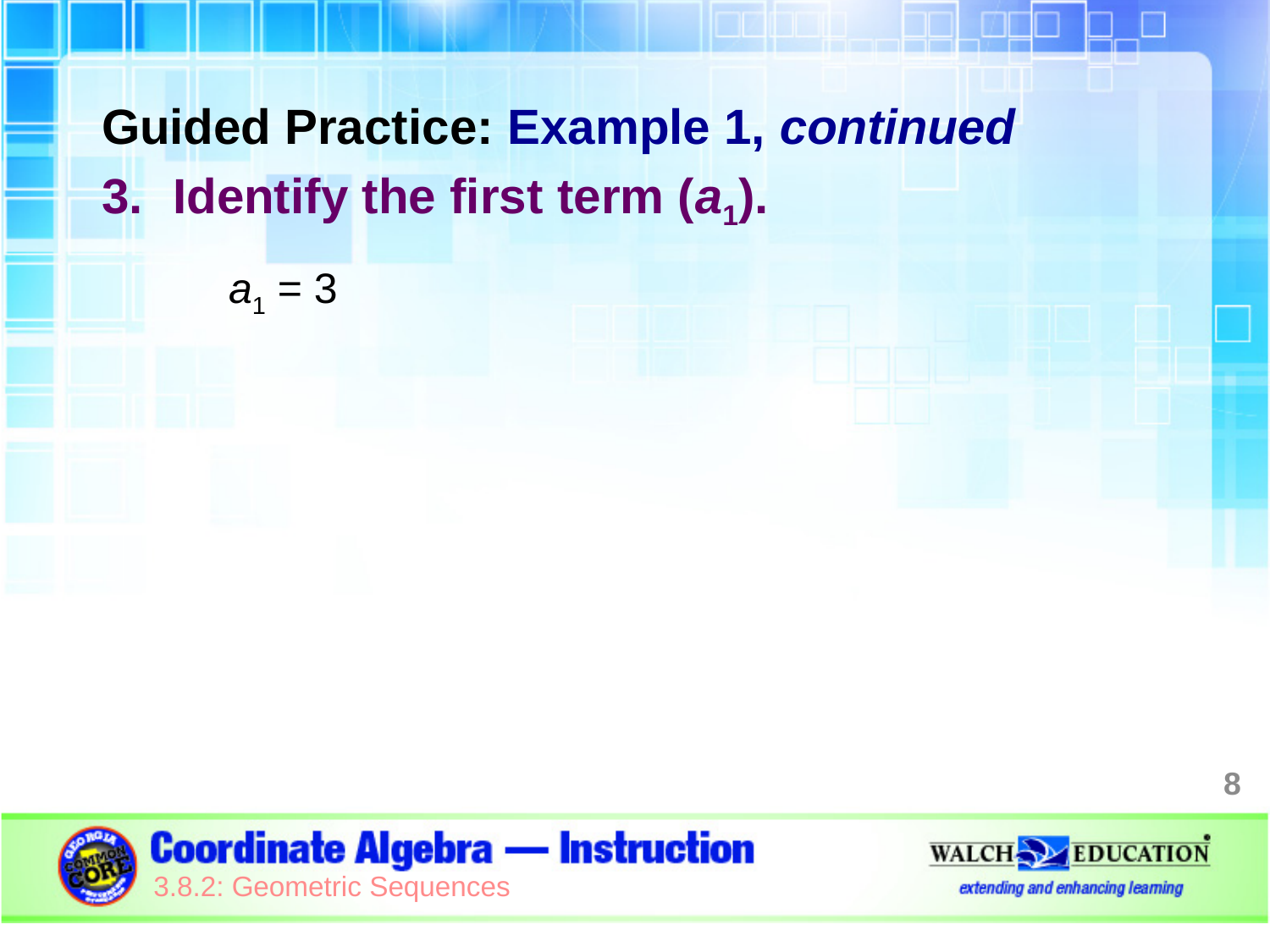

Guided Practice: Example 1, continued
Identify the first term (a1).
a1 = 3

8
3.8.2: Geometric Sequences